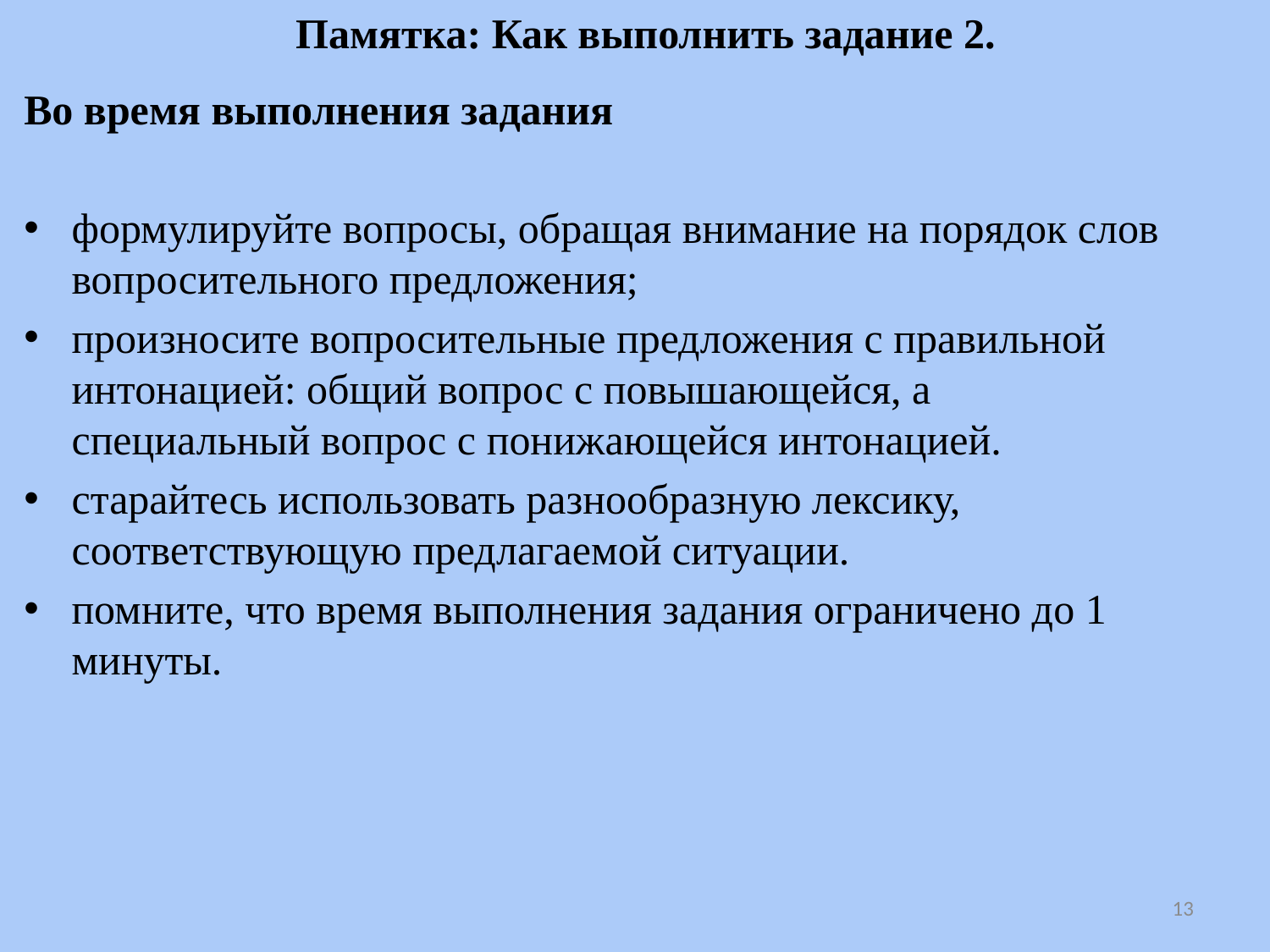

# Памятка: Как выполнить задание 2.
Во время выполнения задания

формулируйте вопросы, обращая внимание на порядок слов вопросительного предложения;
произносите вопросительные предложения с правильной интонацией: общий вопрос с повышающейся, а специальный вопрос с понижающейся интонацией.
старайтесь использовать разнообразную лексику, соответствующую предлагаемой ситуации.
помните, что время выполнения задания ограничено до 1 минуты.
13